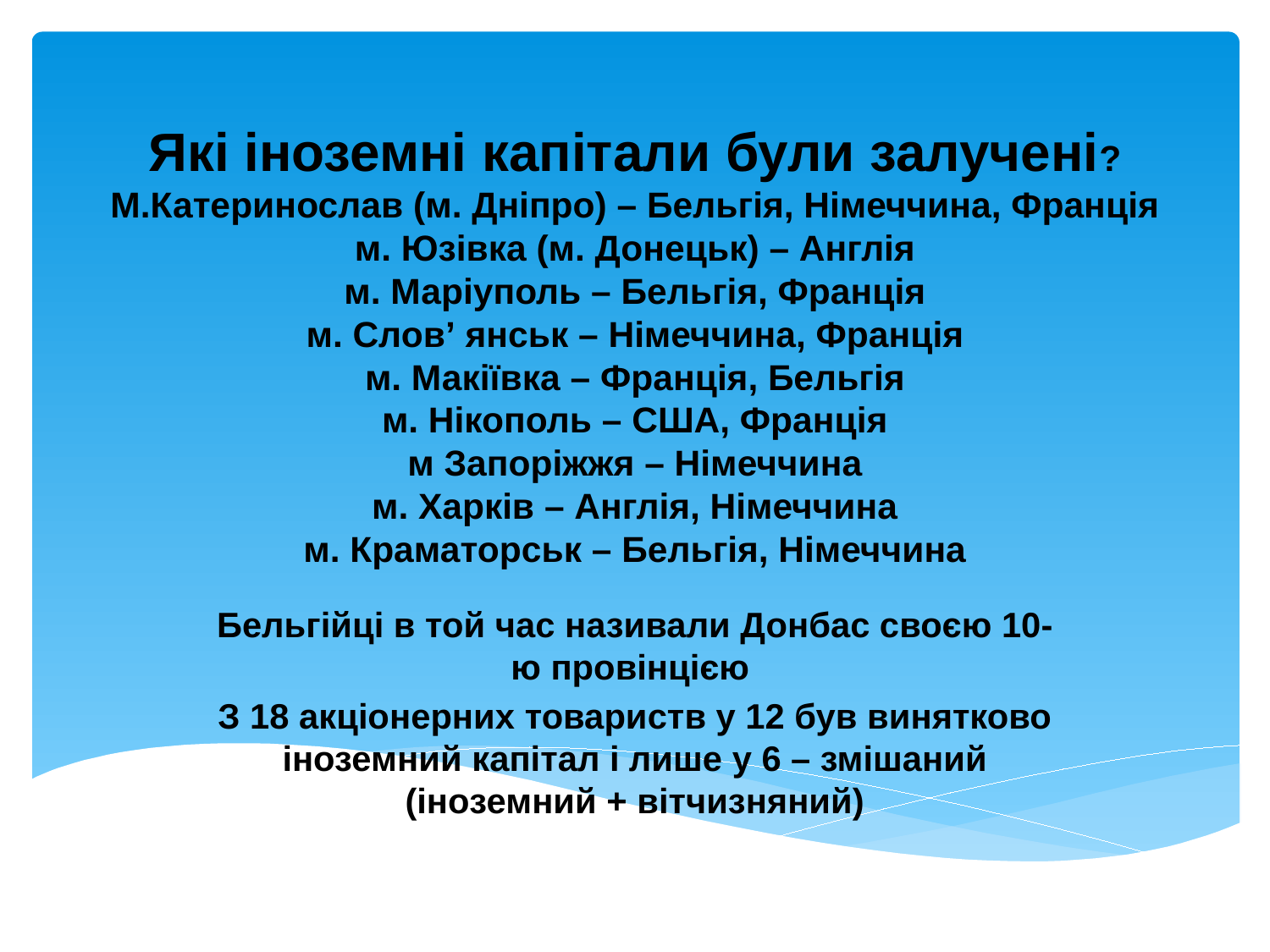

# Які іноземні капітали були залучені? М.Катеринослав (м. Дніпро) – Бельгія, Німеччина, Франція м. Юзівка (м. Донецьк) – Англія м. Маріуполь – Бельгія, Франція м. Слов’ янськ – Німеччина, Франція м. Макіївка – Франція, Бельгія м. Нікополь – США, Франція м Запоріжжя – Німеччина м. Харків – Англія, Німеччина м. Краматорськ – Бельгія, Німеччина
Бельгійці в той час називали Донбас своєю 10-ю провінцією
З 18 акціонерних товариств у 12 був винятково іноземний капітал і лише у 6 – змішаний (іноземний + вітчизняний)